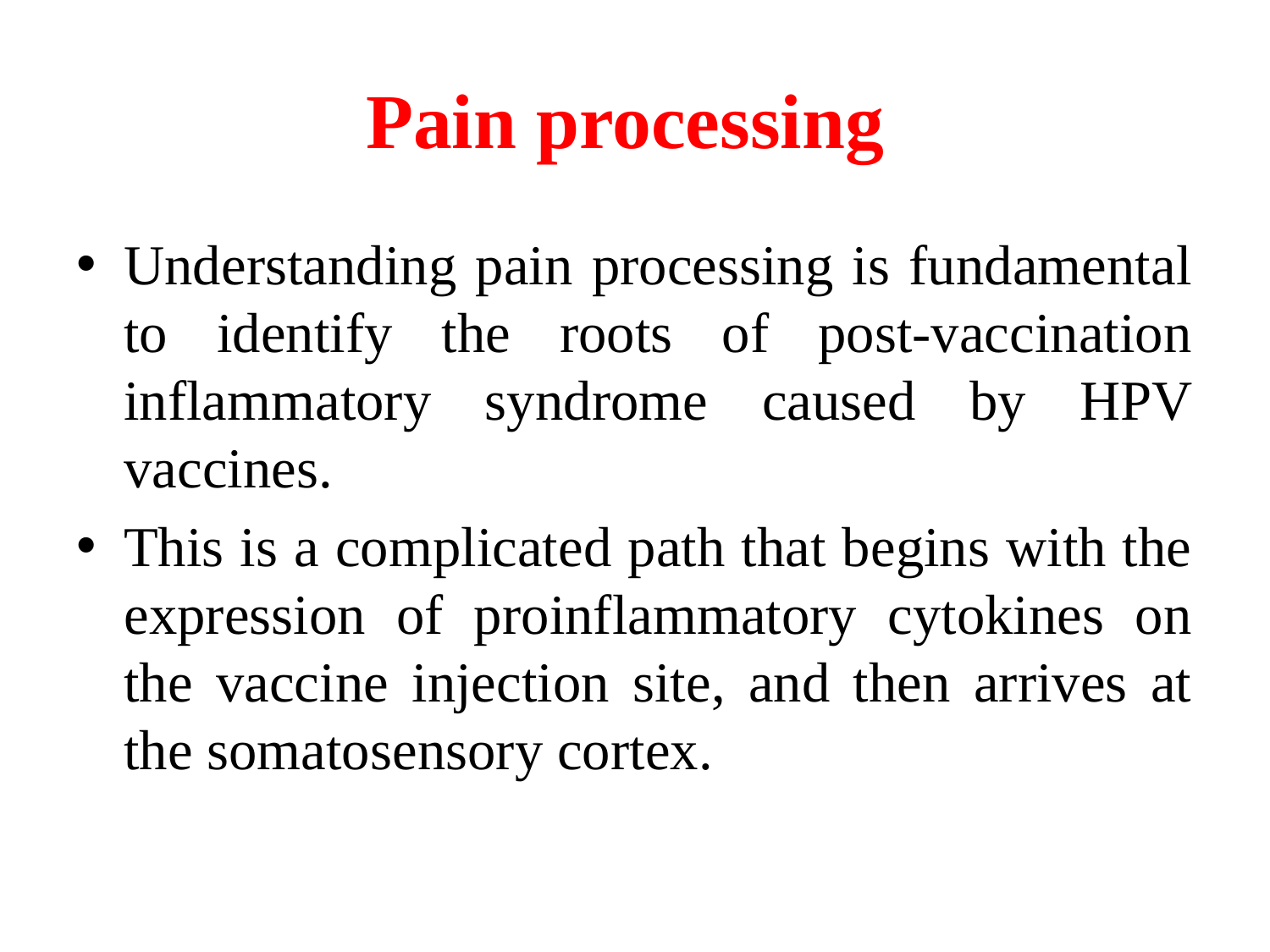

# Pain processing
Understanding pain processing is fundamental to identify the roots of post-vaccination inflammatory syndrome caused by HPV vaccines.
This is a complicated path that begins with the expression of proinflammatory cytokines on the vaccine injection site, and then arrives at the somatosensory cortex.